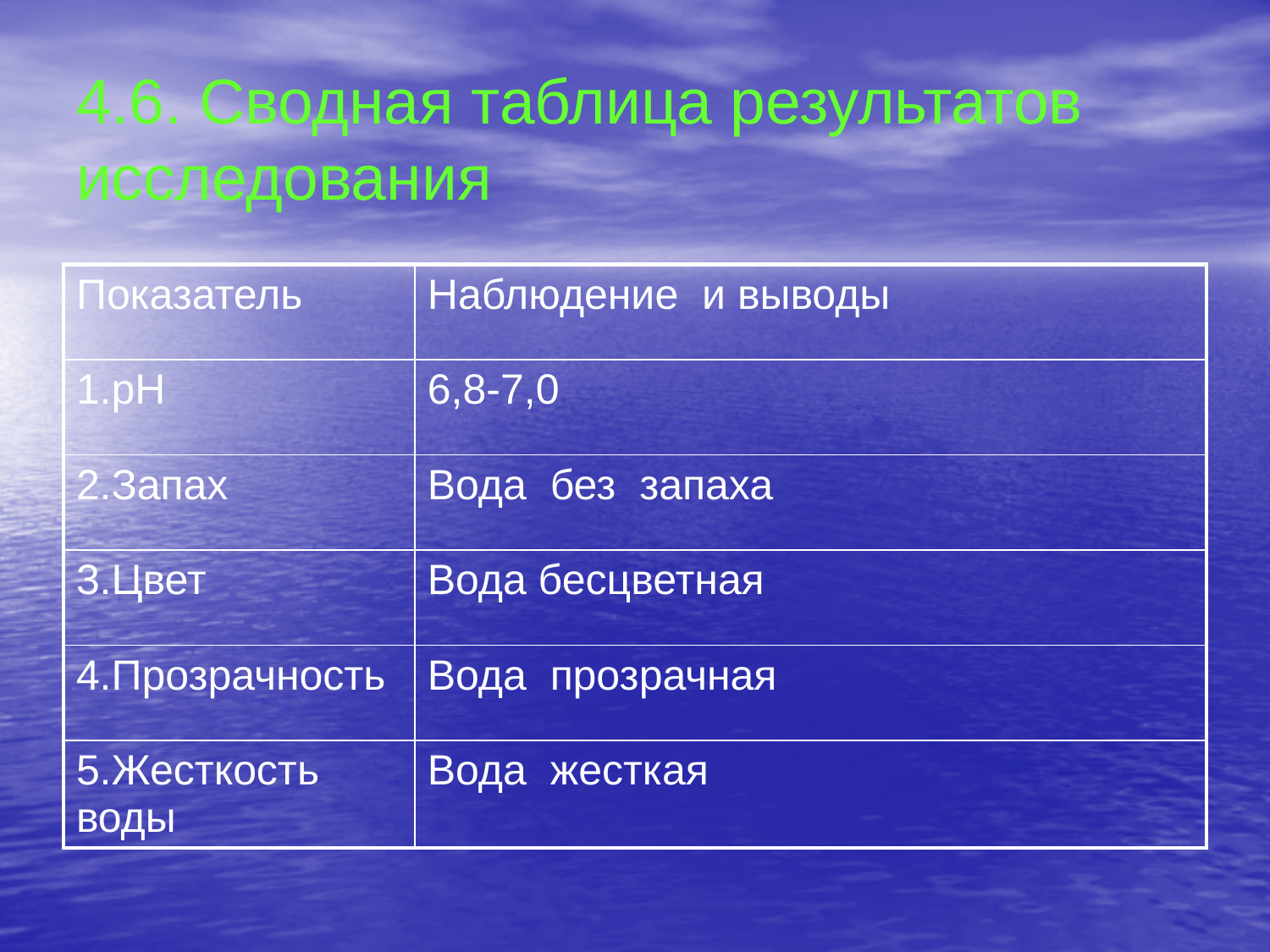

# 4.6. Сводная таблица результатов исследования
| Показатель | Наблюдение и выводы |
| --- | --- |
| 1.рН | 6,8-7,0 |
| 2.Запах | Вода без запаха |
| 3.Цвет | Вода бесцветная |
| 4.Прозрачность | Вода прозрачная |
| 5.Жесткость воды | Вода жесткая |